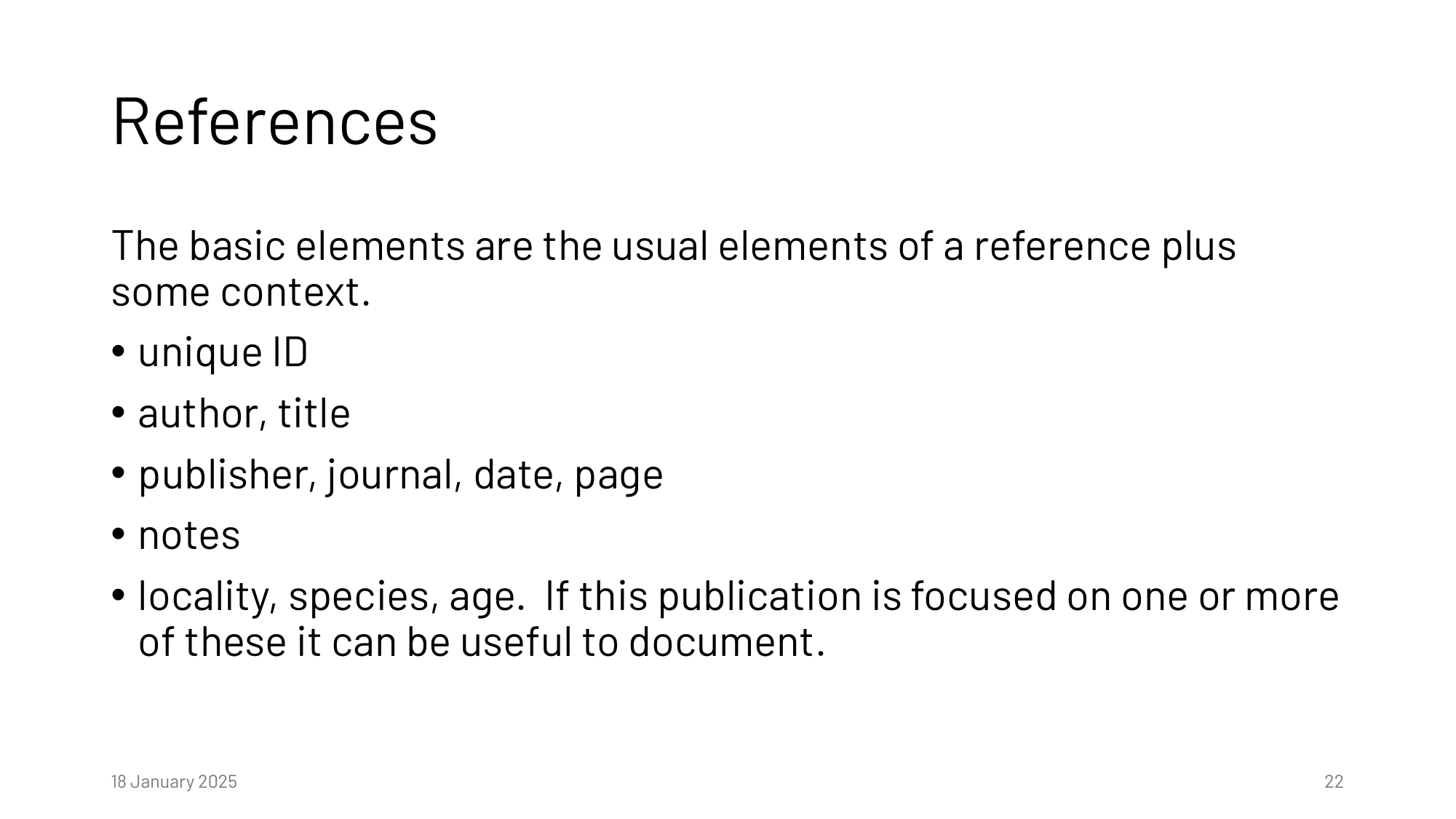

# References
The basic elements are the usual elements of a reference plus some context.
unique ID
author, title
publisher, journal, date, page
notes
locality, species, age.  If this publication is focused on one or more of these it can be useful to document.

18 January 2025
22